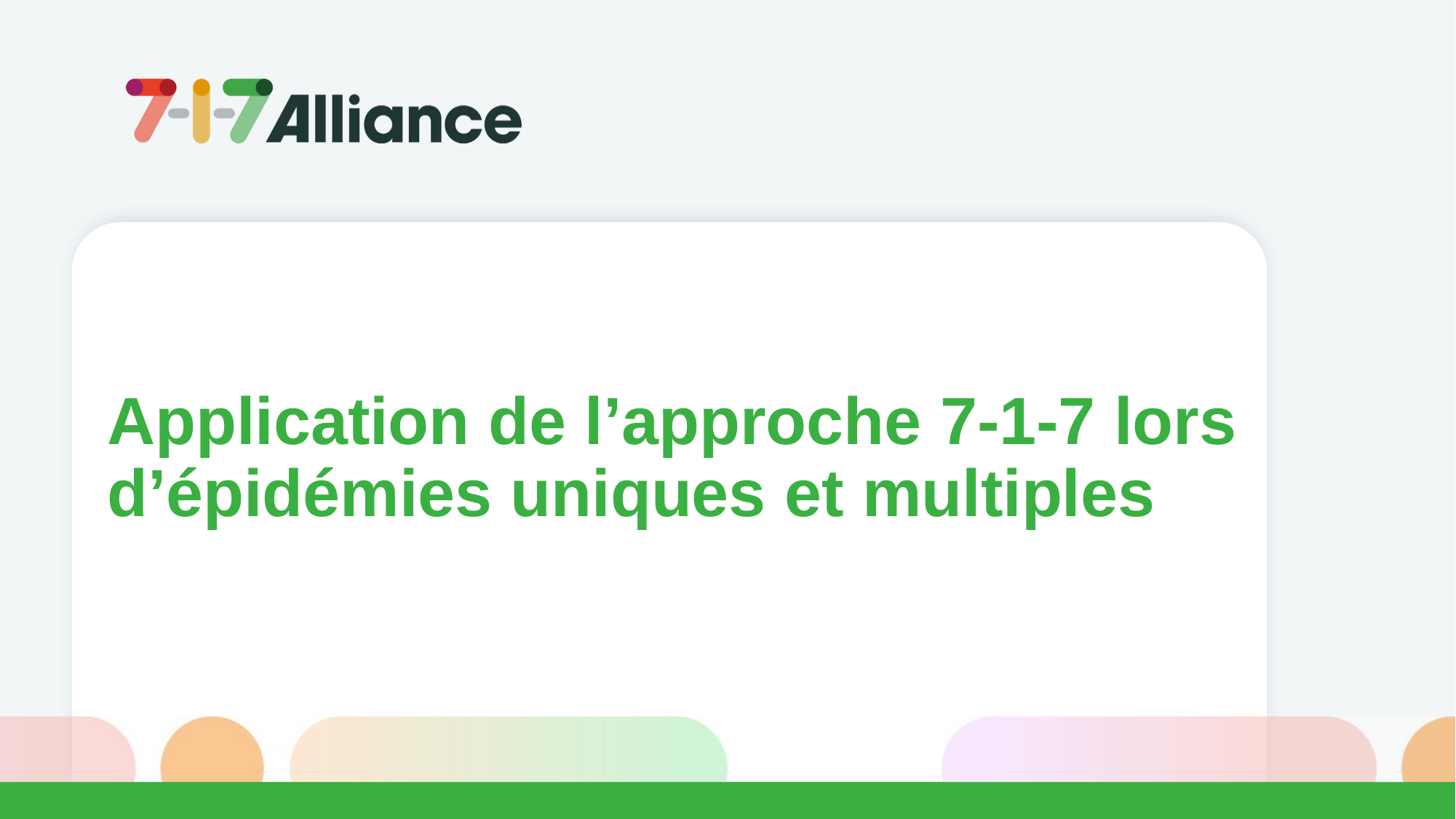

Application de l’approche 7-1-7 lors d’épidémies uniques et multiples